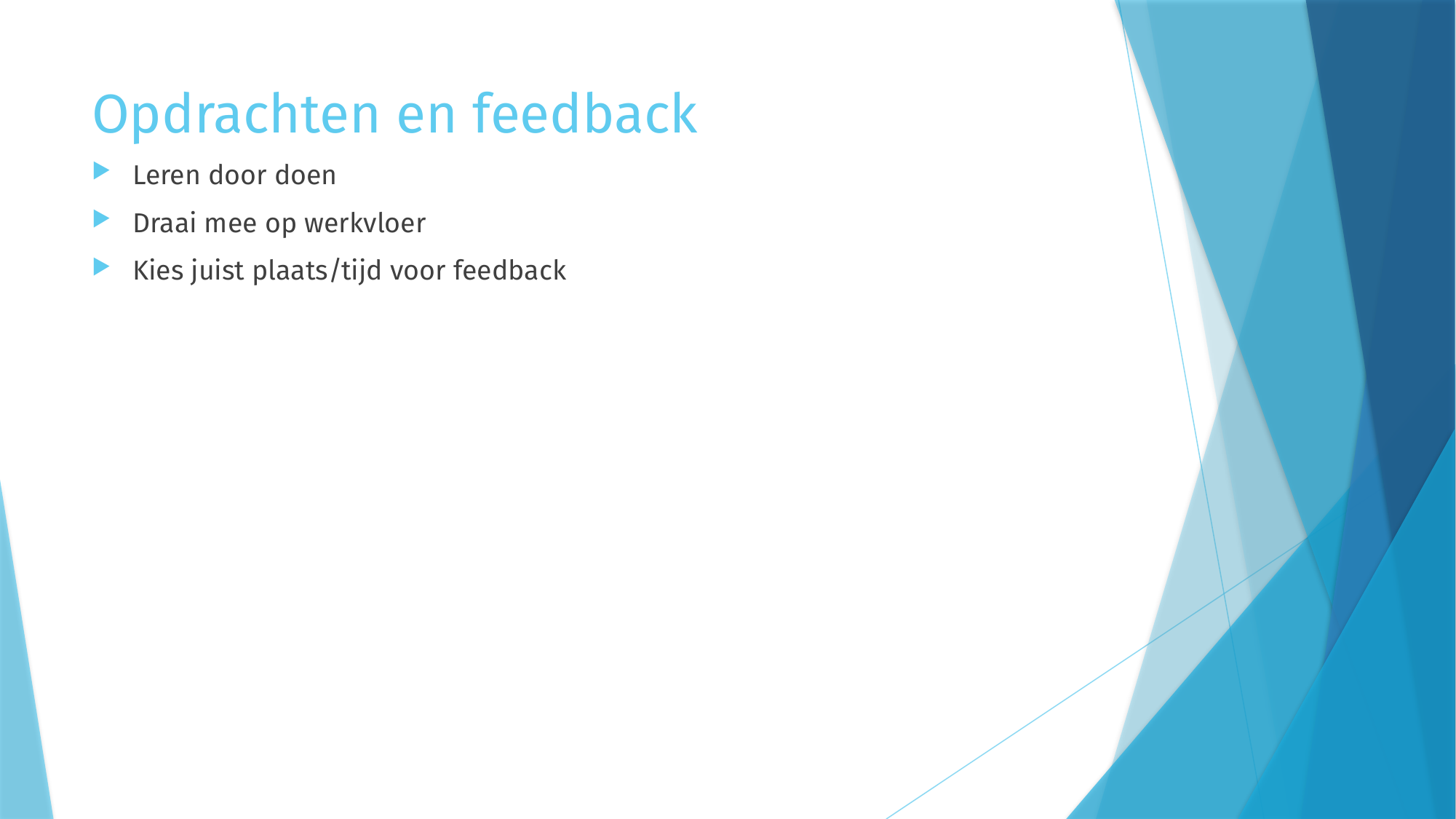

# Opdrachten en feedback
Leren door doen
Draai mee op werkvloer
Kies juist plaats/tijd voor feedback